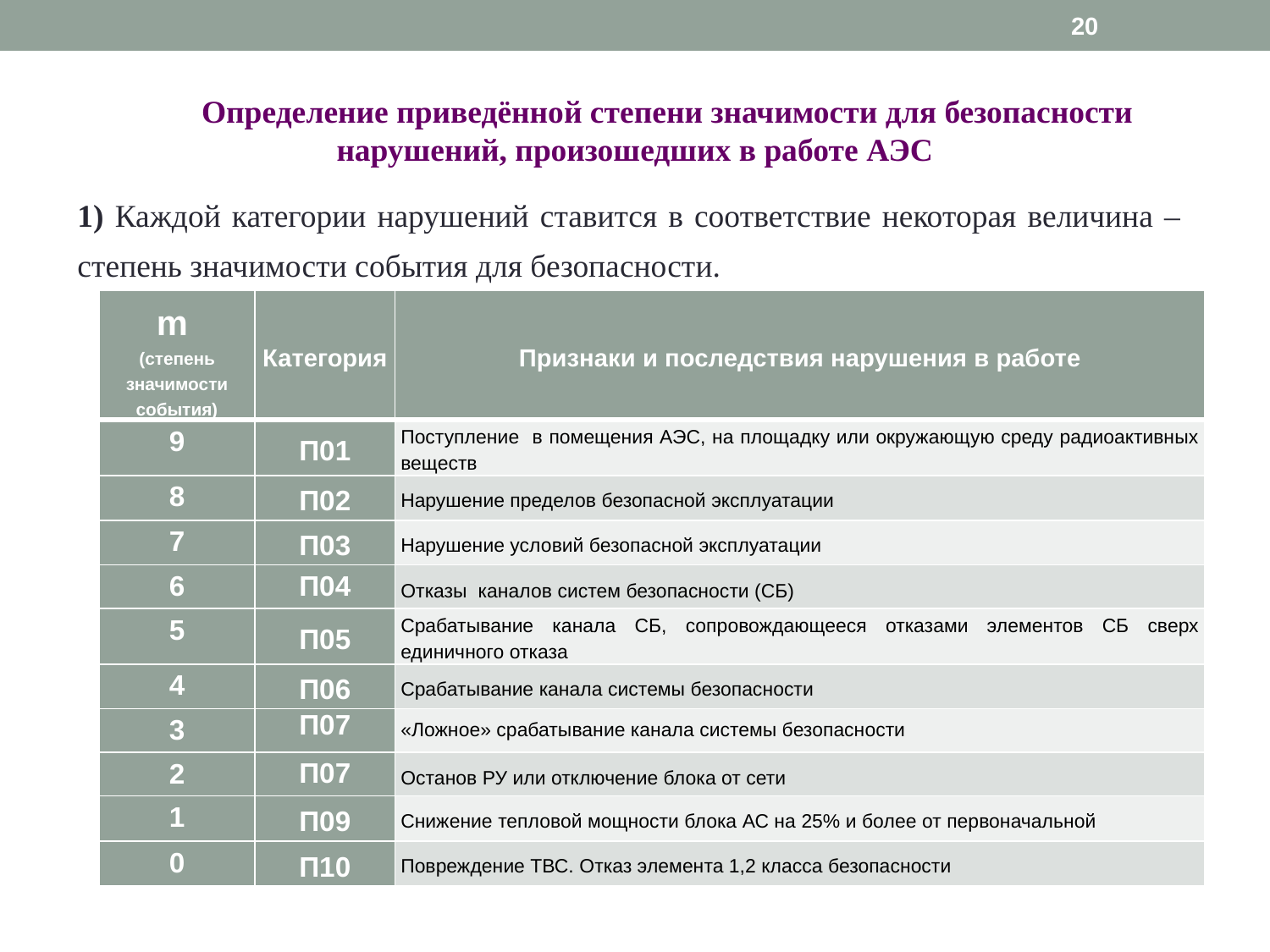

20
Определение приведённой степени значимости для безопасности нарушений, произошедших в работе АЭС
1) Каждой категории нарушений ставится в соответствие некоторая величина –  степень значимости события для безопасности.
| m (степень значимости события) | Категория | Признаки и последствия нарушения в работе |
| --- | --- | --- |
| 9 | П01 | Поступление в помещения АЭС, на площадку или окружающую среду радиоактивных веществ |
| 8 | П02 | Нарушение пределов безопасной эксплуатации |
| 7 | П03 | Нарушение условий безопасной эксплуатации |
| 6 | П04 | Отказы каналов систем безопасности (СБ) |
| 5 | П05 | Срабатывание канала СБ, сопровождающееся отказами элементов СБ сверх единичного отказа |
| 4 | П06 | Срабатывание канала системы безопасности |
| 3 | П07 | «Ложное» срабатывание канала системы безопасности |
| 2 | П07 | Останов РУ или отключение блока от сети |
| 1 | П09 | Снижение тепловой мощности блока АС на 25% и более от первоначальной |
| 0 | П10 | Повреждение ТВС. Отказ элемента 1,2 класса безопасности |